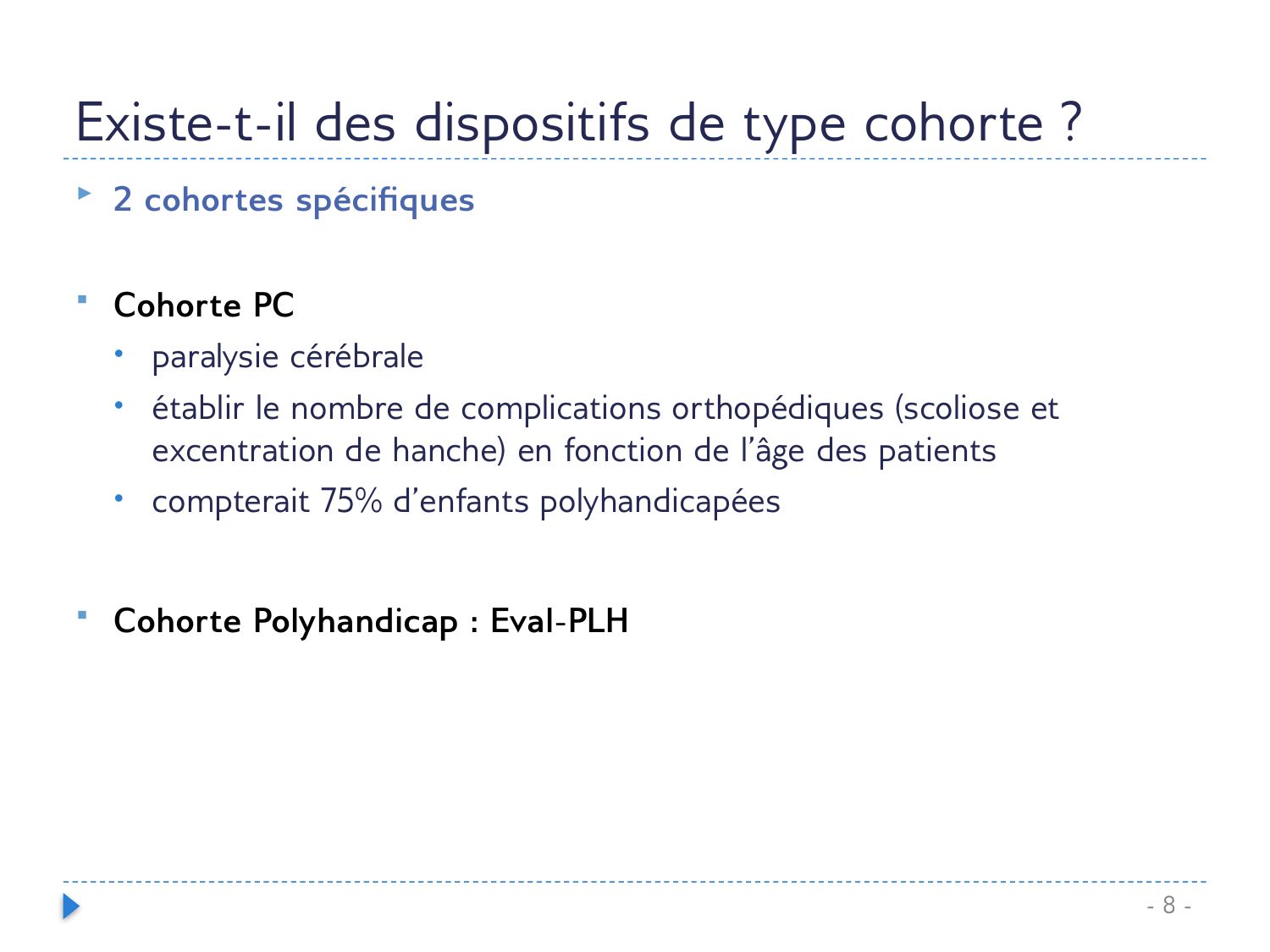

# Existe-t-il des dispositifs de type cohorte ?
2 cohortes spécifiques

Cohorte PC
paralysie cérébrale
établir le nombre de complications orthopédiques (scoliose et excentration de hanche) en fonction de l’âge des patients
compterait 75% d’enfants polyhandicapées

Cohorte Polyhandicap : Eval-PLH
- 8 -